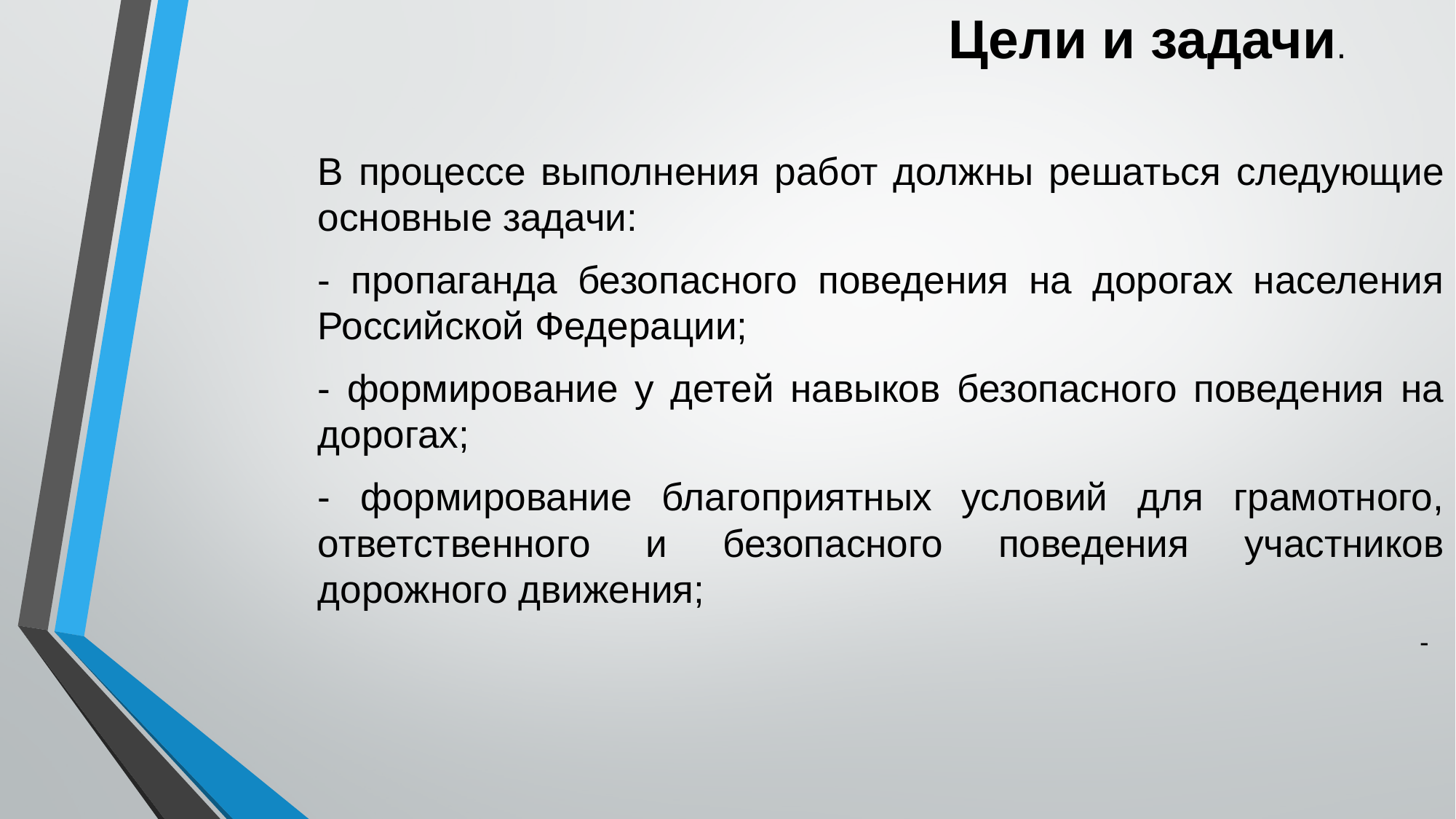

Цели и задачи.
В процессе выполнения работ должны решаться следующие основные задачи:
- пропаганда безопасного поведения на дорогах населения Российской Федерации;
- формирование у детей навыков безопасного поведения на дорогах;
- формирование благоприятных условий для грамотного, ответственного и безопасного поведения участников дорожного движения;
-